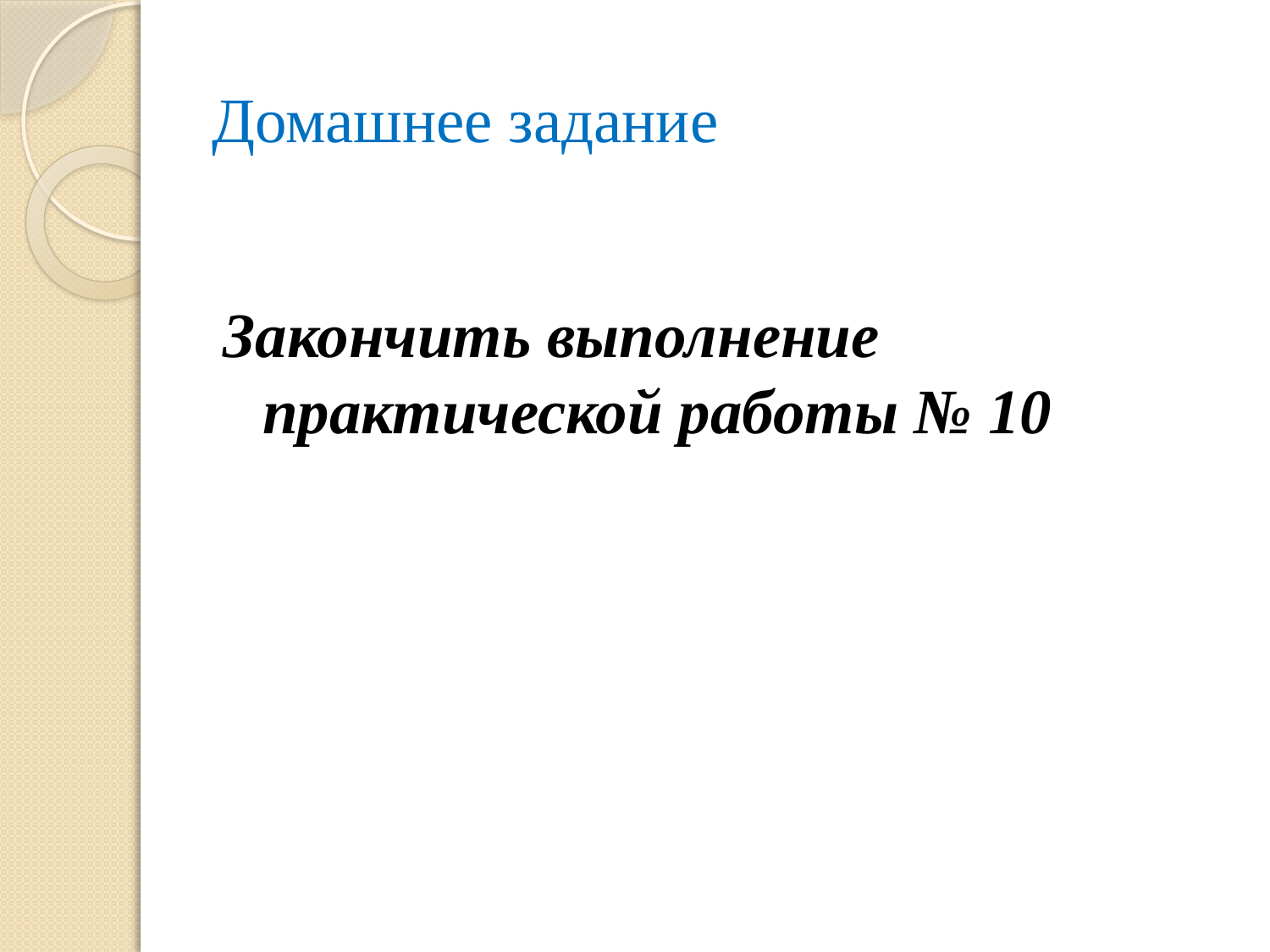

# Домашнее задание

Закончить выполнение практической работы № 10